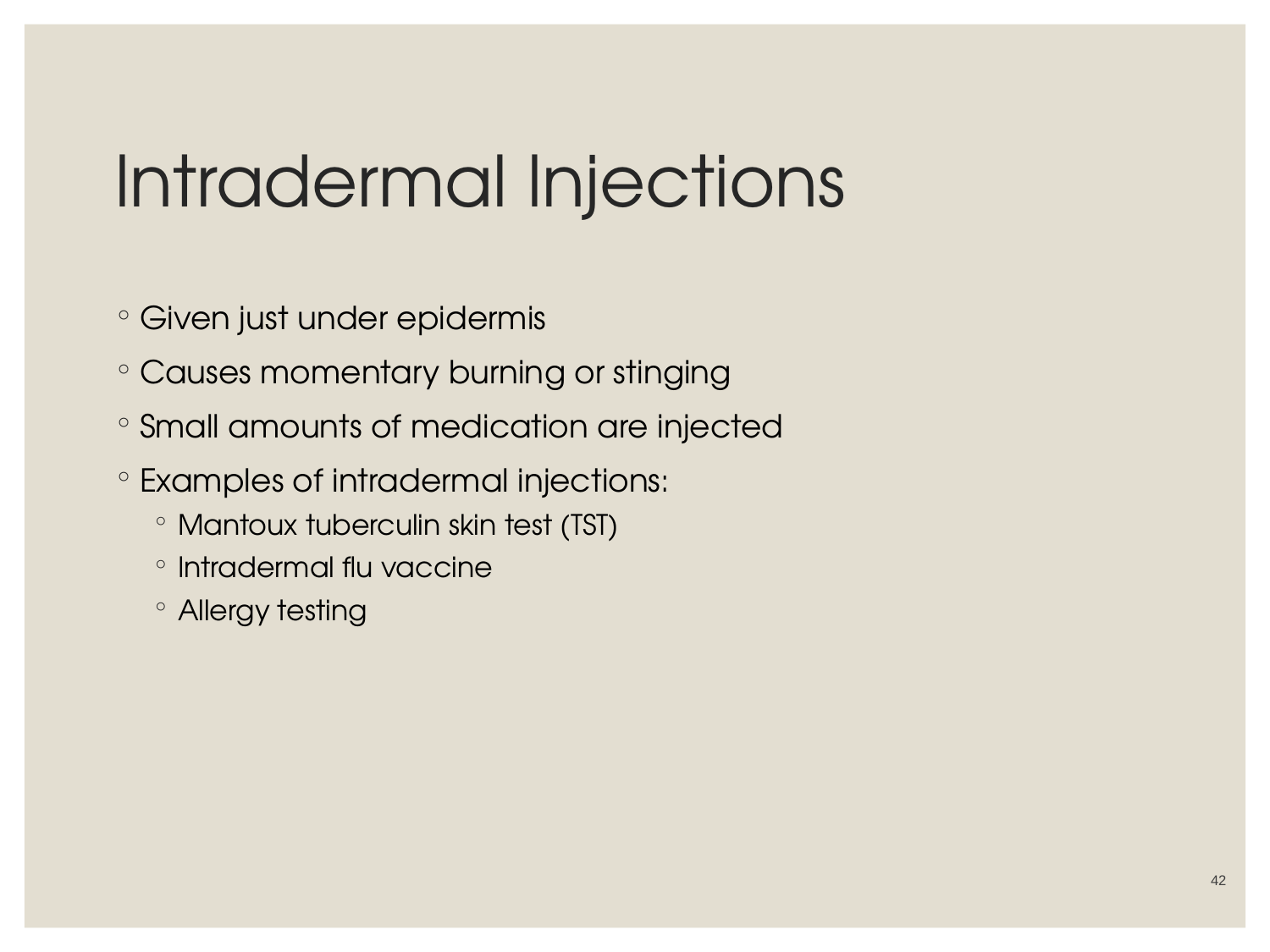

# Intradermal Injections
Given just under epidermis
Causes momentary burning or stinging
Small amounts of medication are injected
Examples of intradermal injections:
Mantoux tuberculin skin test (TST)
Intradermal flu vaccine
Allergy testing
 42